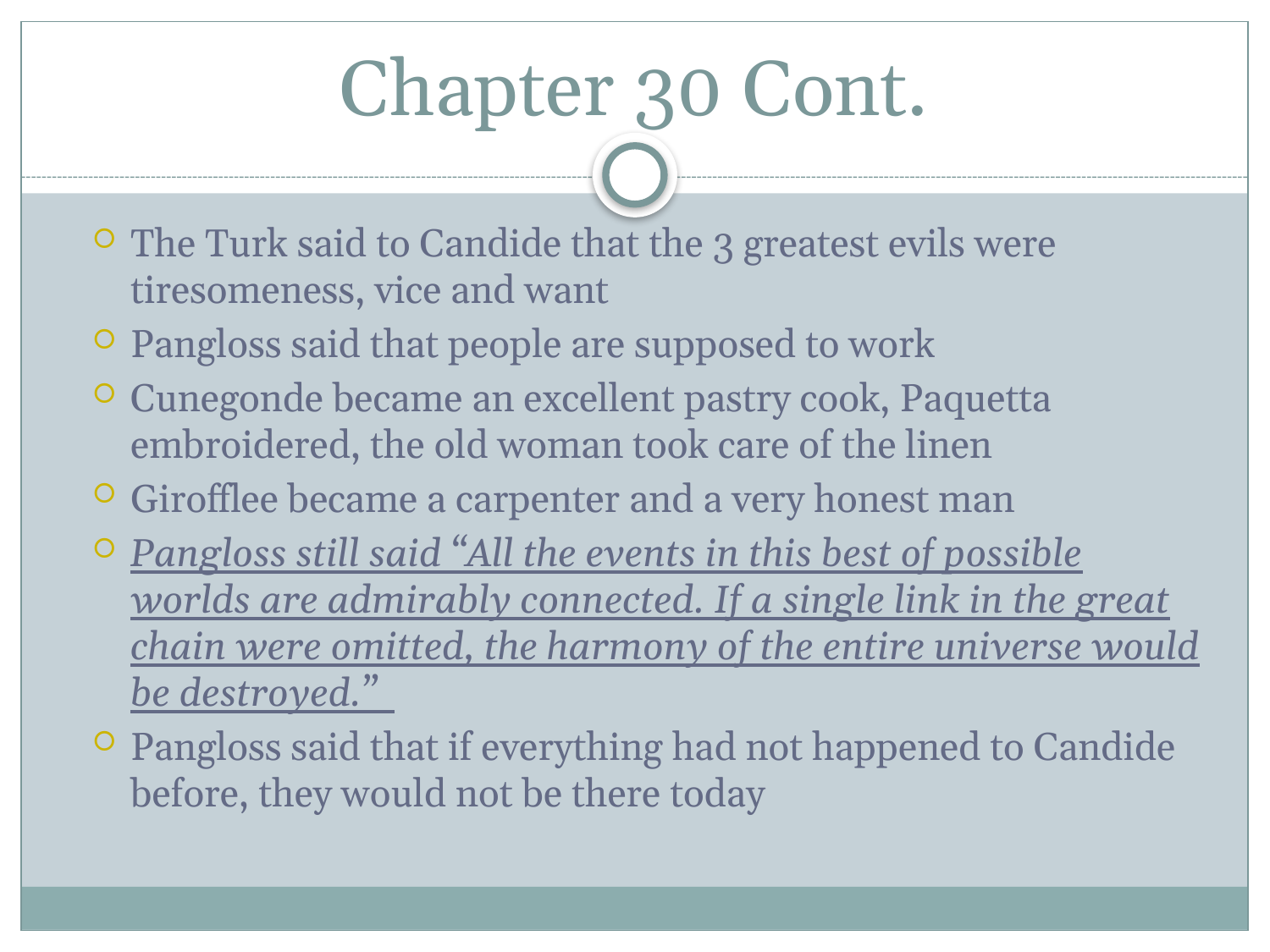

# Chapter 30 Cont.
The Turk said to Candide that the 3 greatest evils were tiresomeness, vice and want
Pangloss said that people are supposed to work
Cunegonde became an excellent pastry cook, Paquetta embroidered, the old woman took care of the linen
Girofflee became a carpenter and a very honest man
Pangloss still said “All the events in this best of possible worlds are admirably connected. If a single link in the great chain were omitted, the harmony of the entire universe would be destroyed.”
Pangloss said that if everything had not happened to Candide before, they would not be there today